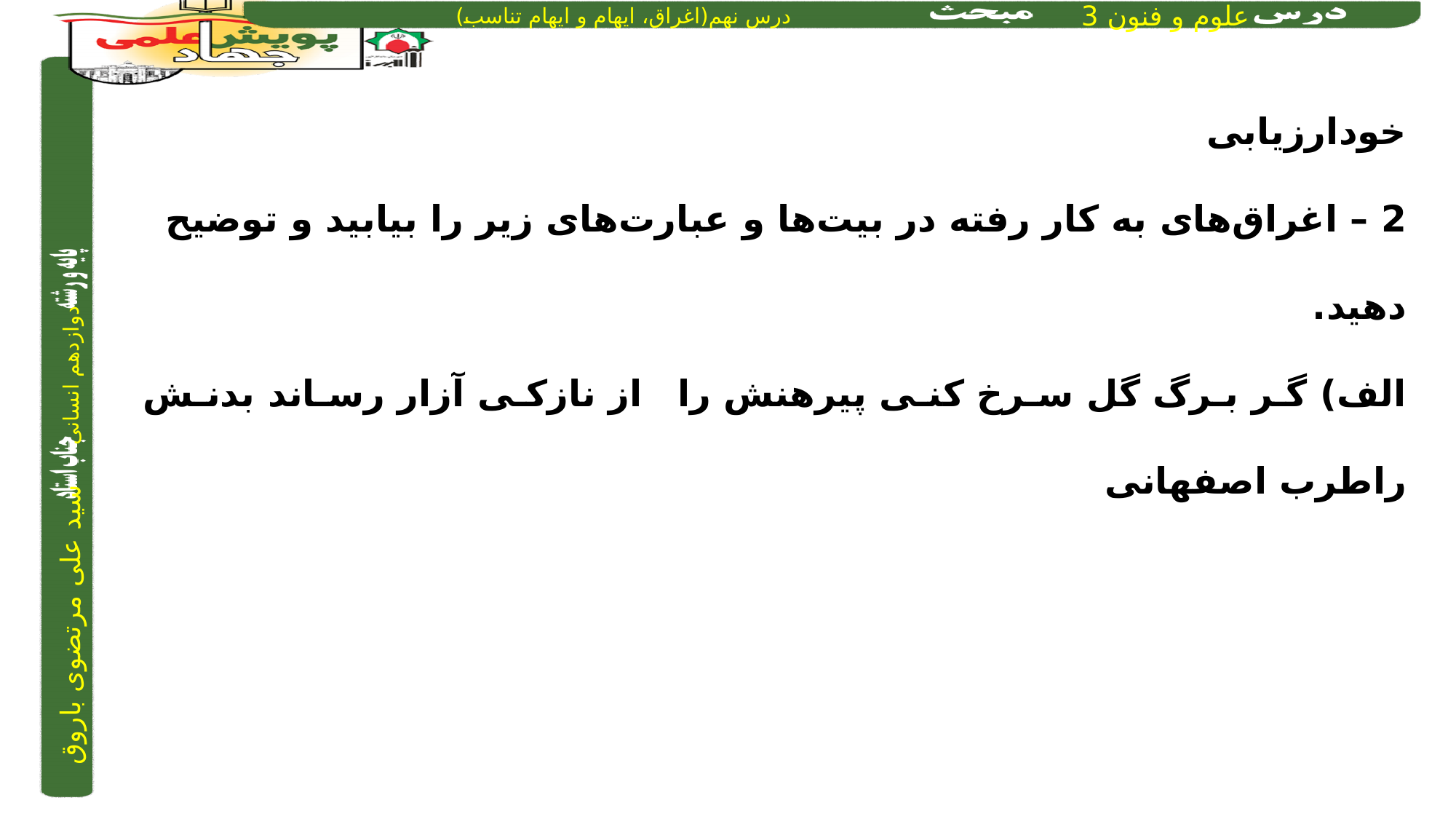

خودارزیابی
2 – اغراق‌های به کار رفته در بیت‌ها و عبارت‌های زیر را بیابید و توضیح دهید.
الف) گـر بـرگ گل سـرخ کنـی پیرهنش را 		از نازکـی آزار رسـاند بدنـش را	طرب اصفهانی